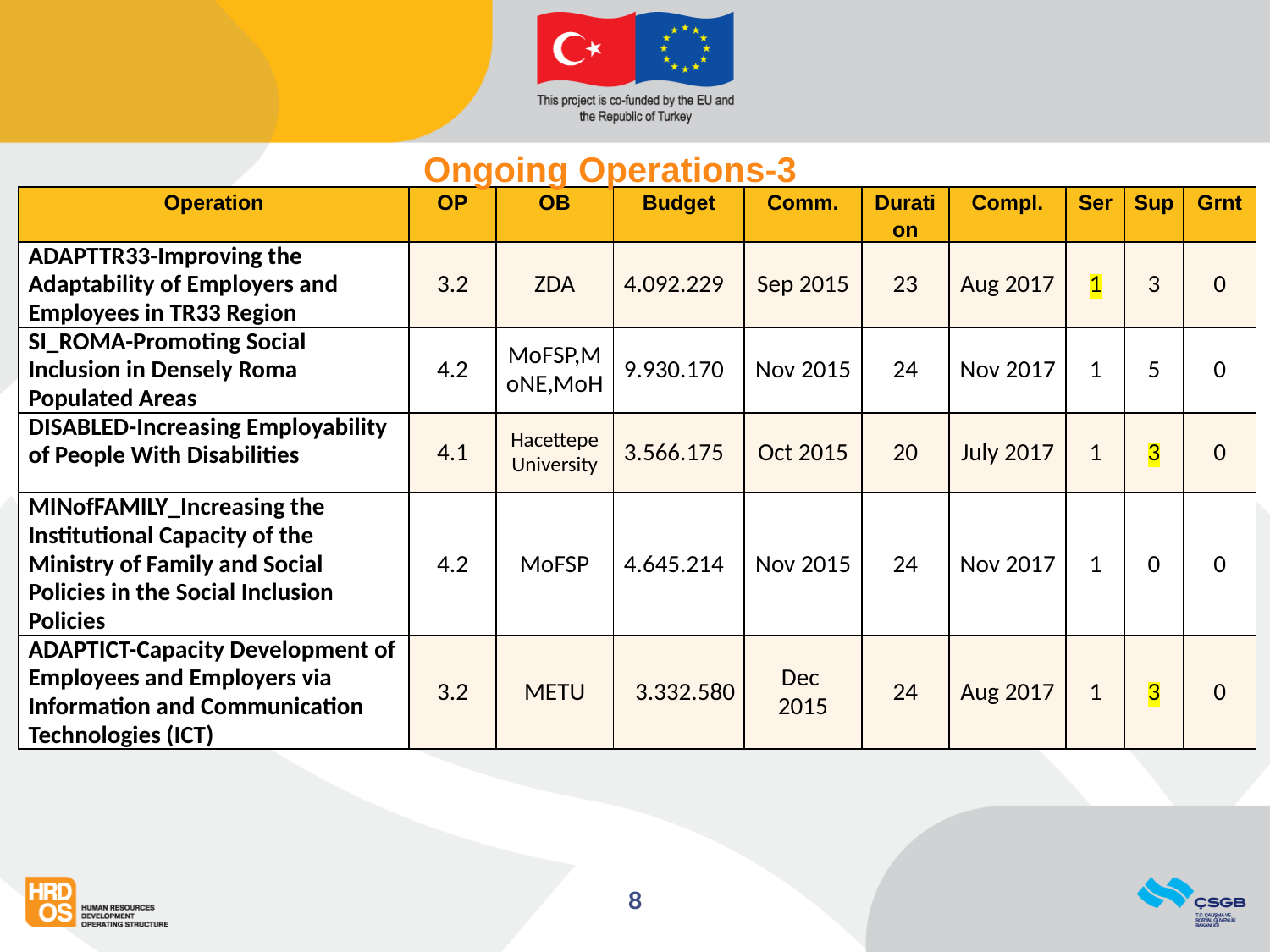

# Ongoing Operations-3
| Operation | OP | OB | Budget | Comm. | Duration | Compl. | Ser | Sup | Grnt |
| --- | --- | --- | --- | --- | --- | --- | --- | --- | --- |
| ADAPTTR33-Improving the Adaptability of Employers and Employees in TR33 Region | 3.2 | ZDA | 4.092.229 | Sep 2015 | 23 | Aug 2017 | 1 | 3 | 0 |
| SI\_ROMA-Promoting Social Inclusion in Densely Roma Populated Areas | 4.2 | MoFSP,MoNE,MoH | 9.930.170 | Nov 2015 | 24 | Nov 2017 | 1 | 5 | 0 |
| DISABLED-Increasing Employability of People With Disabilities | 4.1 | Hacettepe University | 3.566.175 | Oct 2015 | 20 | July 2017 | 1 | 3 | 0 |
| MINofFAMILY\_Increasing the Institutional Capacity of the Ministry of Family and Social Policies in the Social Inclusion Policies | 4.2 | MoFSP | 4.645.214 | Nov 2015 | 24 | Nov 2017 | 1 | 0 | 0 |
| ADAPTICT-Capacity Development of Employees and Employers via Information and Communication Technologies (ICT) | 3.2 | METU | 3.332.580 | Dec 2015 | 24 | Aug 2017 | 1 | 3 | 0 |
8